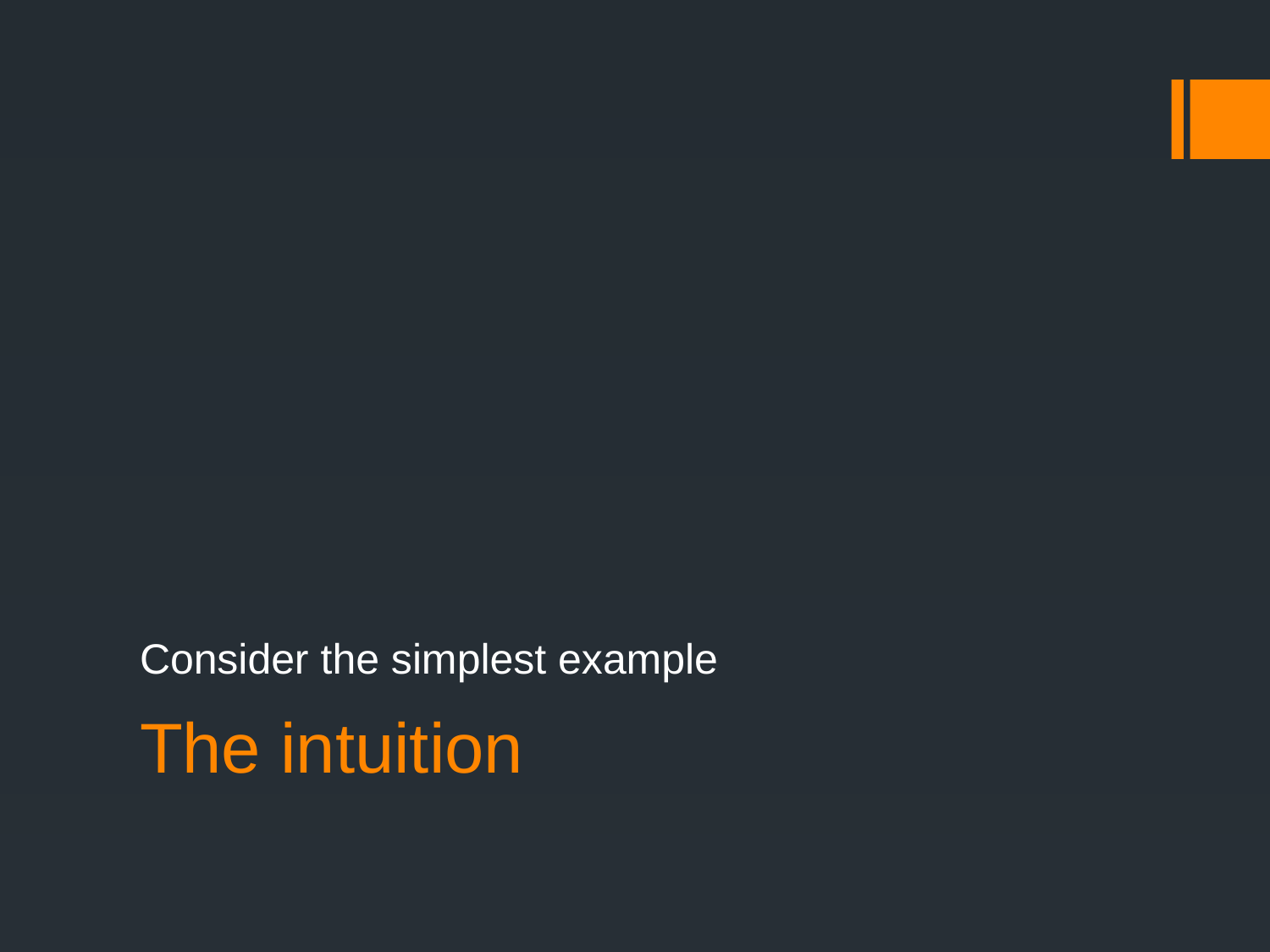

Consider the simplest example
# The intuition